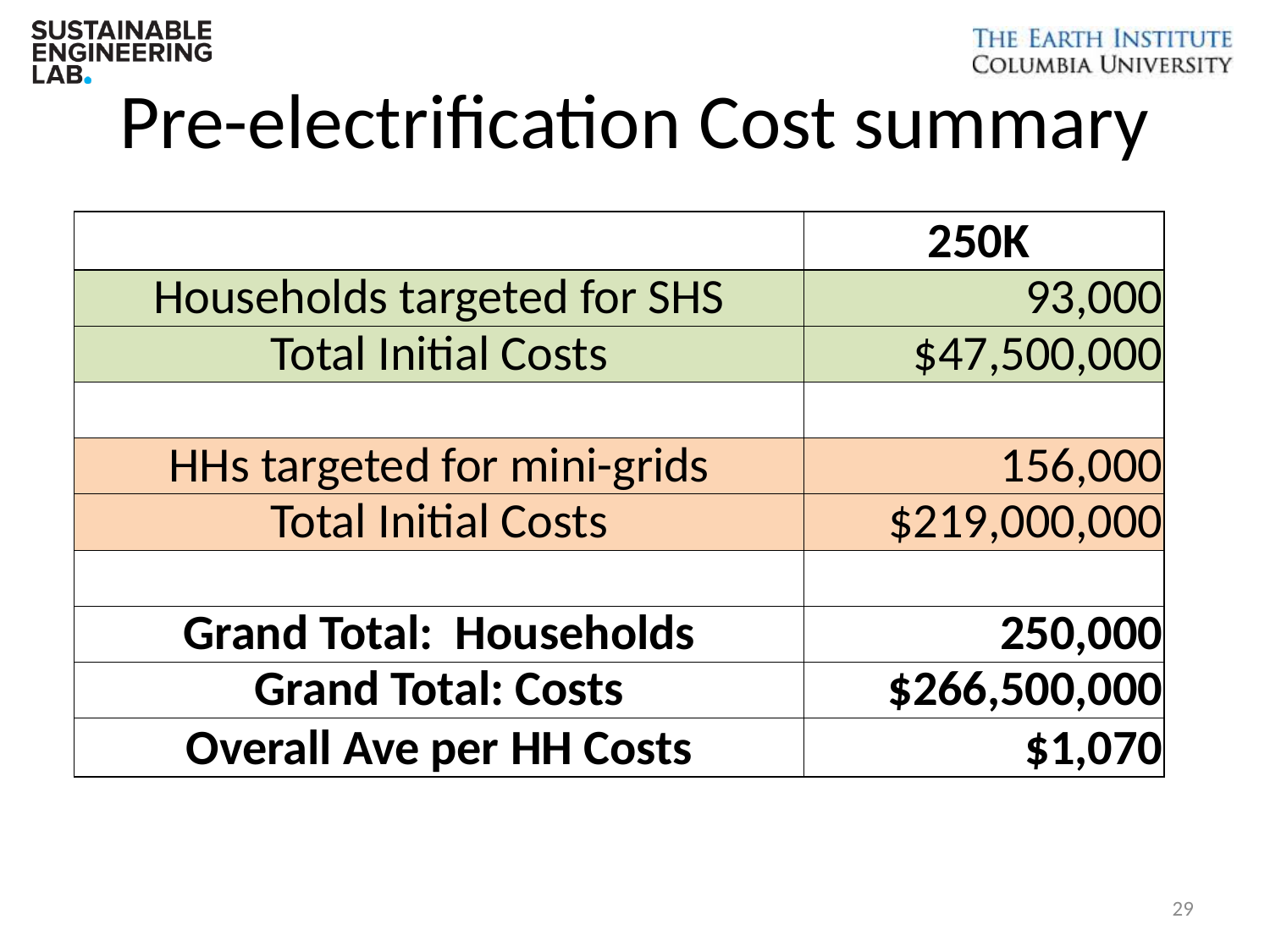

# Pre-electrification Cost summary
|  |  | 250K |
| --- | --- | --- |
| Households targeted for SHS |  | 93,000 |
| Total Initial Costs |  | $47,500,000 |
|  |  |  |
| HHs targeted for mini-grids |  | 156,000 |
| Total Initial Costs |  | $219,000,000 |
|  |  |  |
| Grand Total: Households |  | 250,000 |
| Grand Total: Costs |  | $266,500,000 |
| Overall Ave per HH Costs |  | $1,070 |
29